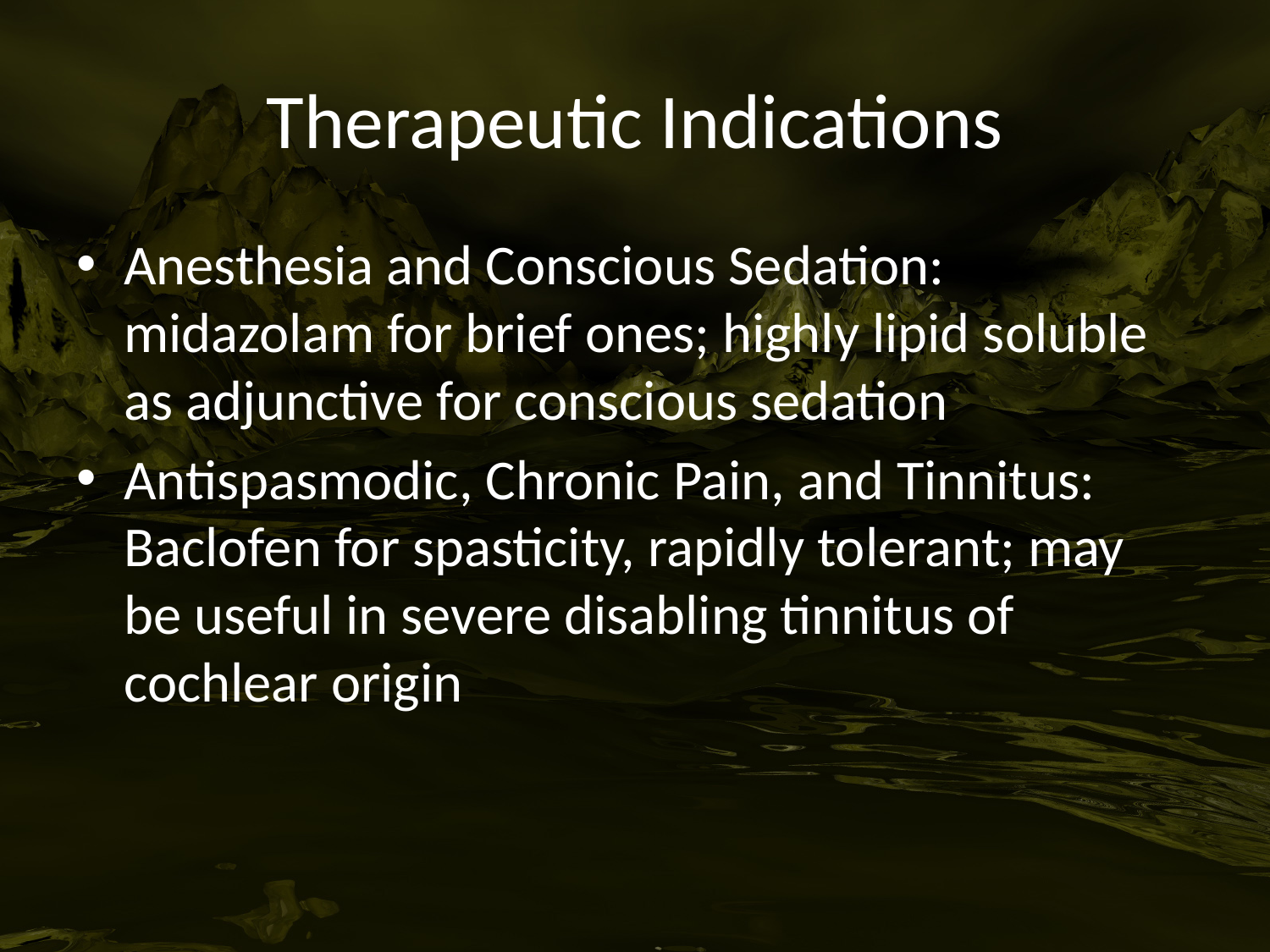

# Therapeutic Indications
Anesthesia and Conscious Sedation: midazolam for brief ones; highly lipid soluble as adjunctive for conscious sedation
Antispasmodic, Chronic Pain, and Tinnitus: Baclofen for spasticity, rapidly tolerant; may be useful in severe disabling tinnitus of cochlear origin